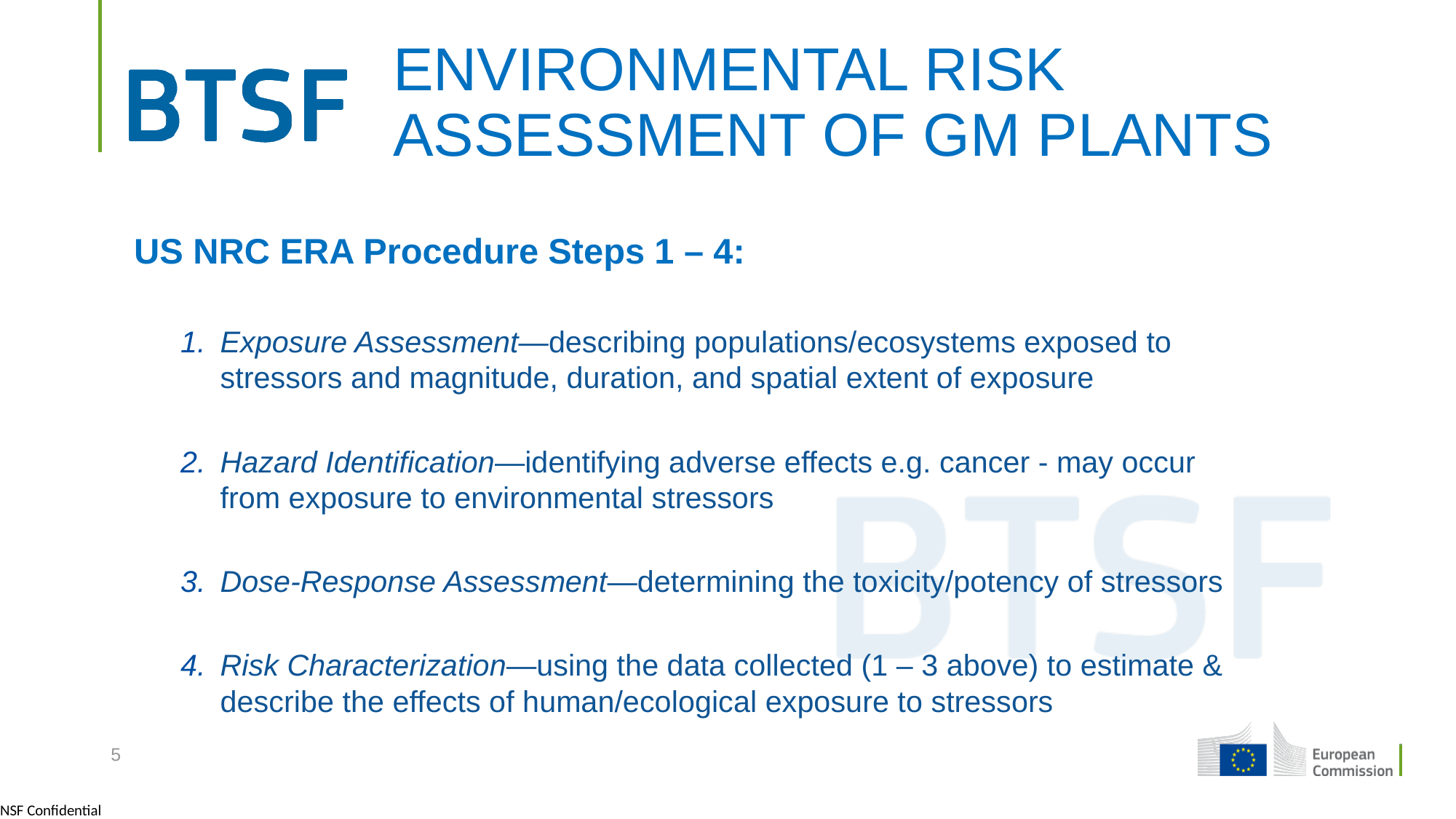

US NRC ERA Procedure Steps 1 – 4:

Exposure Assessment—describing populations/ecosystems exposed to stressors and magnitude, duration, and spatial extent of exposure

Hazard Identification—identifying adverse effects e.g. cancer - may occur from exposure to environmental stressors

Dose-Response Assessment—determining the toxicity/potency of stressors

Risk Characterization—using the data collected (1 – 3 above) to estimate & describe the effects of human/ecological exposure to stressors

# ENVIRONMENTAL RISK ASSESSMENT OF GM PLANTS
5